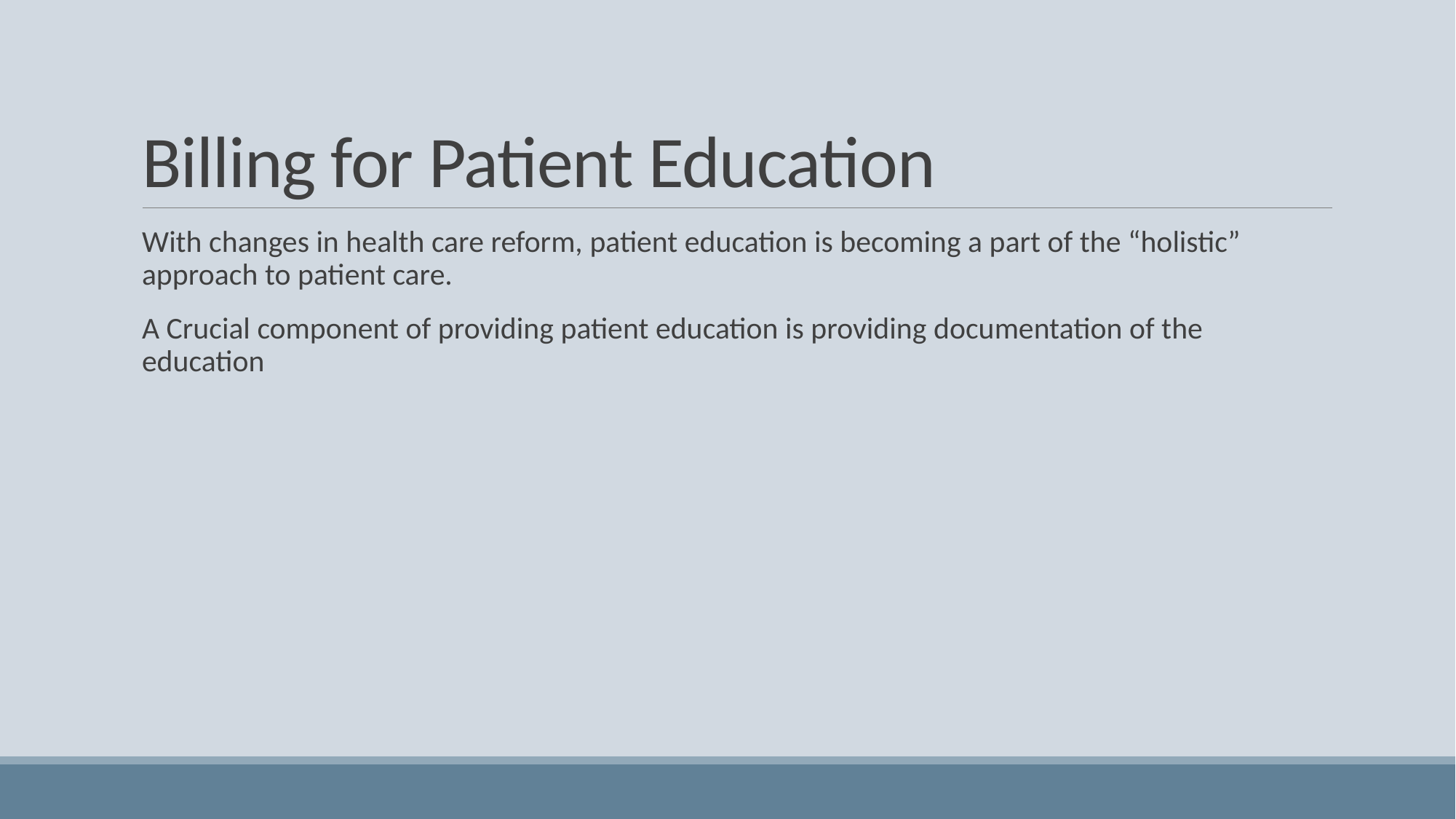

# Billing for Patient Education
With changes in health care reform, patient education is becoming a part of the “holistic” approach to patient care.
A Crucial component of providing patient education is providing documentation of the education